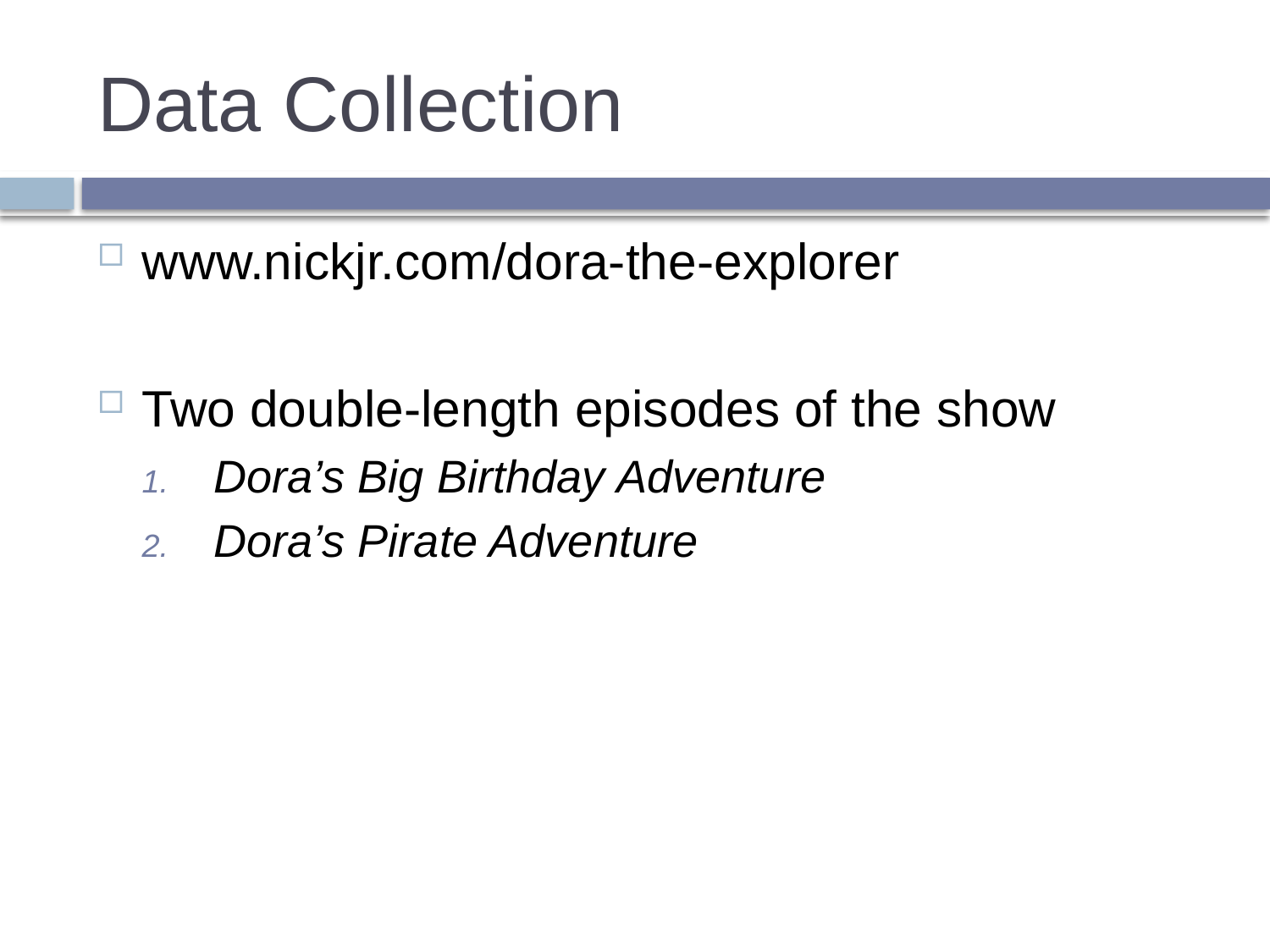

# Data Collection
www.nickjr.com/dora-the-explorer

Two double-length episodes of the show
Dora’s Big Birthday Adventure
Dora’s Pirate Adventure